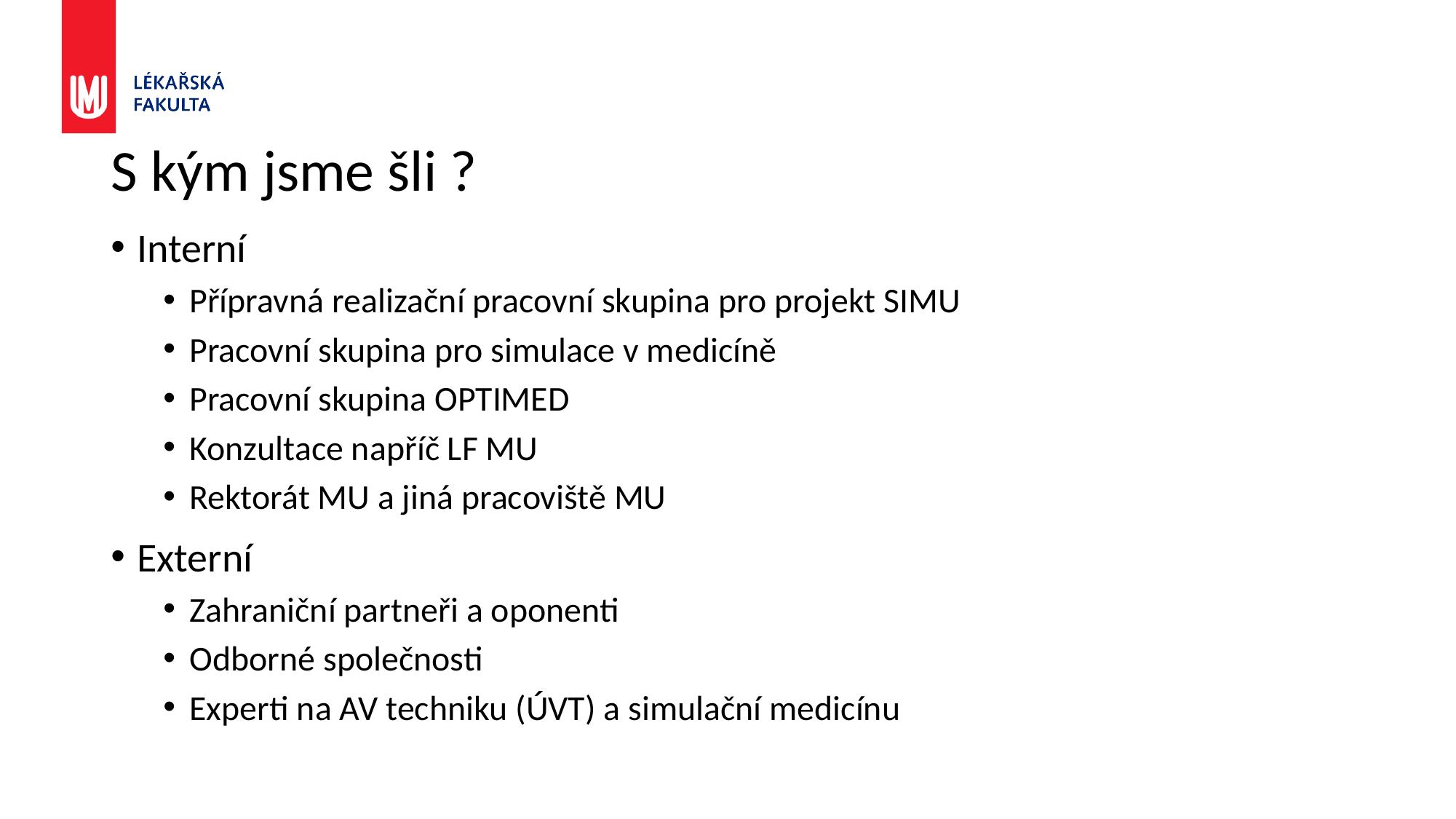

# S kým jsme šli ?
Interní
Přípravná realizační pracovní skupina pro projekt SIMU
Pracovní skupina pro simulace v medicíně
Pracovní skupina OPTIMED
Konzultace napříč LF MU
Rektorát MU a jiná pracoviště MU
Externí
Zahraniční partneři a oponenti
Odborné společnosti
Experti na AV techniku (ÚVT) a simulační medicínu